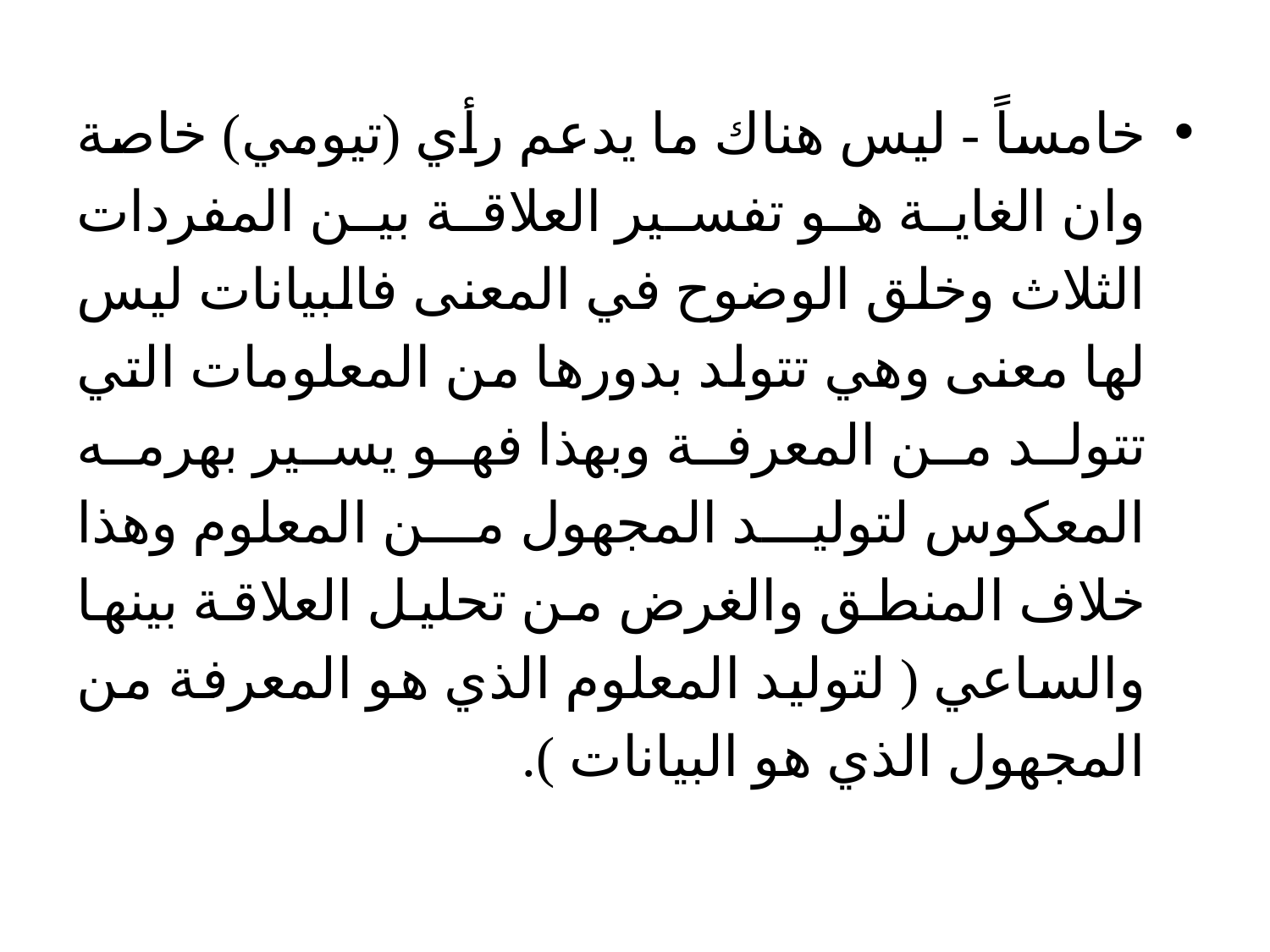

خامساً - ليس هناك ما يدعم رأي (تيومي) خاصة وان الغاية هو تفسير العلاقة بين المفردات الثلاث وخلق الوضوح في المعنى فالبيانات ليس لها معنى وهي تتولد بدورها من المعلومات التي تتولد من المعرفة وبهذا فهو يسير بهرمه المعكوس لتوليد المجهول من المعلوم وهذا خلاف المنطق والغرض من تحليل العلاقة بينها والساعي ( لتوليد المعلوم الذي هو المعرفة من المجهول الذي هو البيانات ).